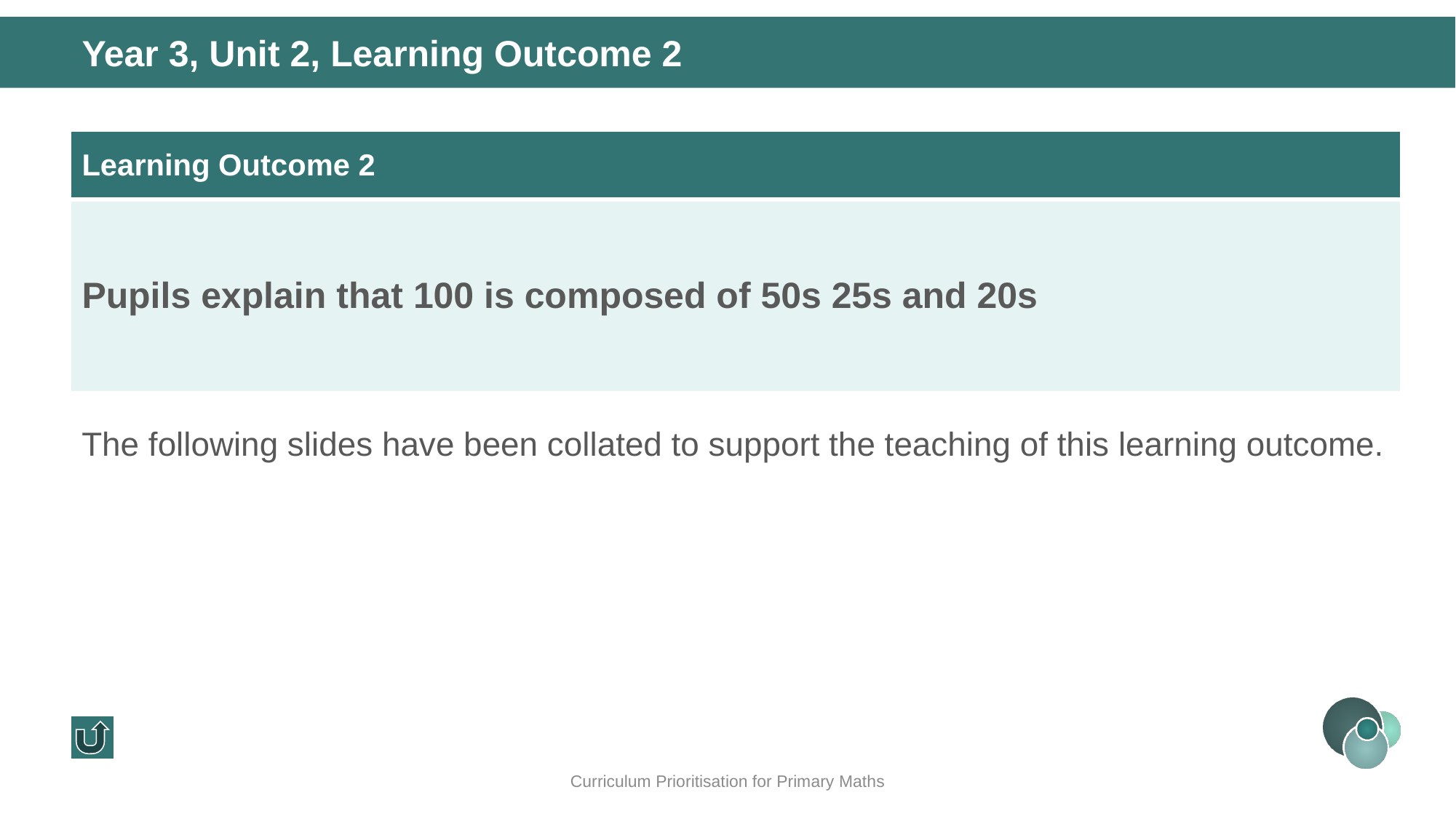

Year 3, Unit 2, Learning Outcome 2
| Learning Outcome 2 |
| --- |
| Pupils explain that 100 is composed of 50s 25s and 20s |
The following slides have been collated to support the teaching of this learning outcome.

Curriculum Prioritisation for Primary Maths